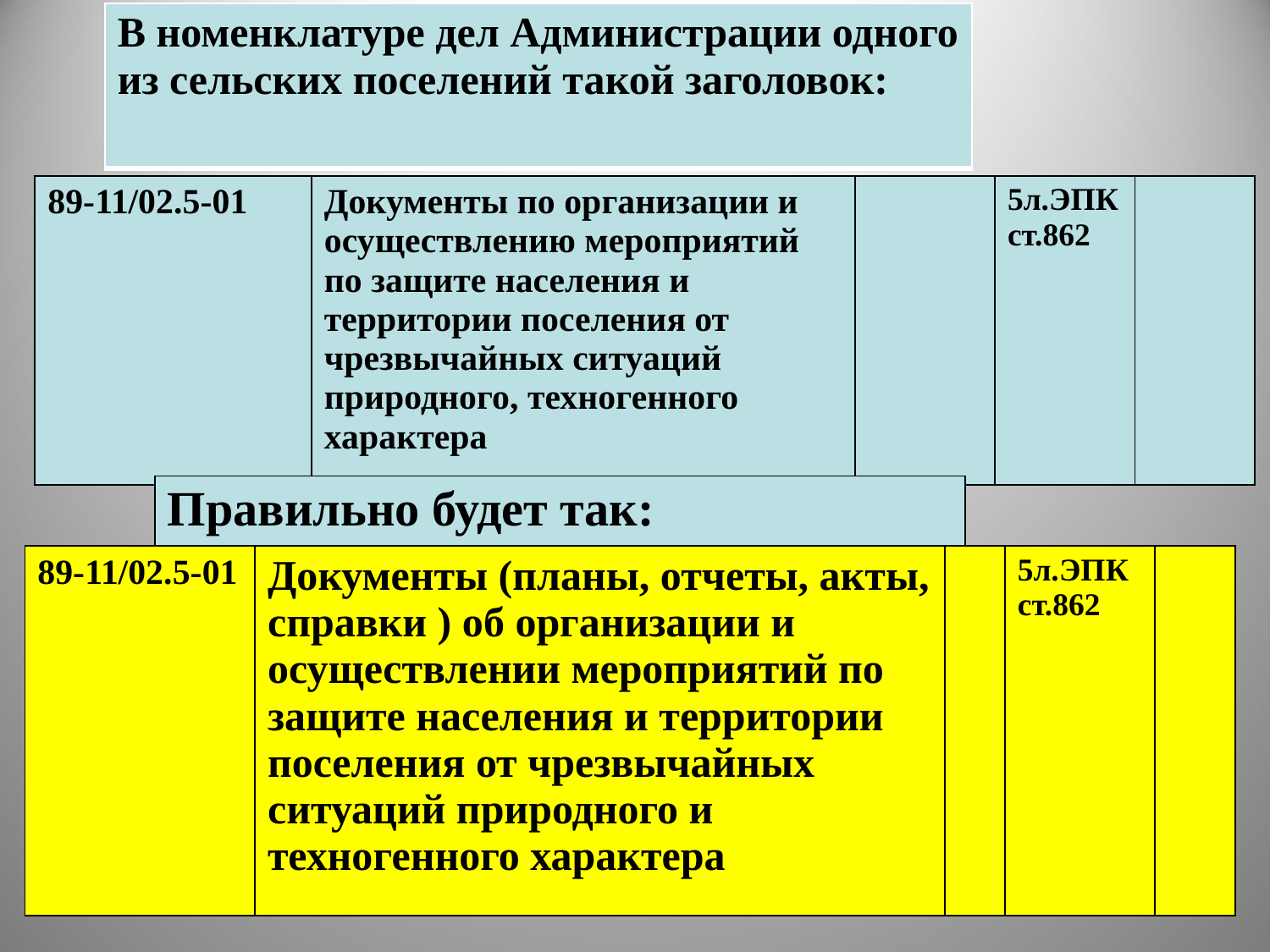

| В номенклатуре дел Администрации одного из сельских поселений такой заголовок: |
| --- |
| 89-11/02.5-01 | Документы по организации и осуществлению мероприятий по защите населения и территории поселения от чрезвычайных ситуаций природного, техногенного характера |  | 5л.ЭПК ст.862 |  |
| --- | --- | --- | --- | --- |
| Правильно будет так: |
| --- |
| 89-11/02.5-01 | Документы (планы, отчеты, акты, справки ) об организации и осуществлении мероприятий по защите населения и территории поселения от чрезвычайных ситуаций природного и техногенного характера |  | 5л.ЭПК ст.862 |  |
| --- | --- | --- | --- | --- |
7